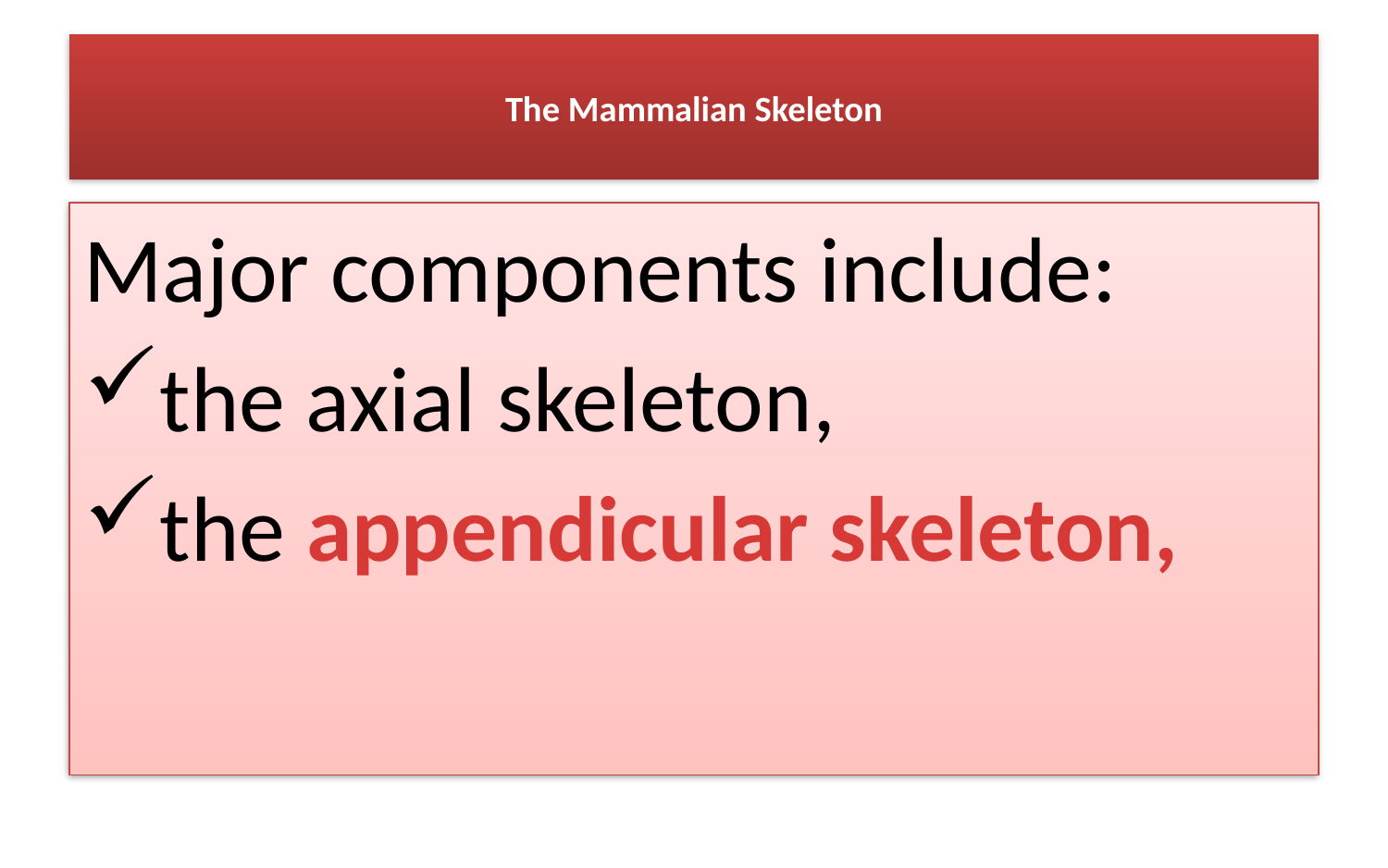

# The Mammalian Skeleton
Major components include:
the axial skeleton,
the appendicular skeleton,